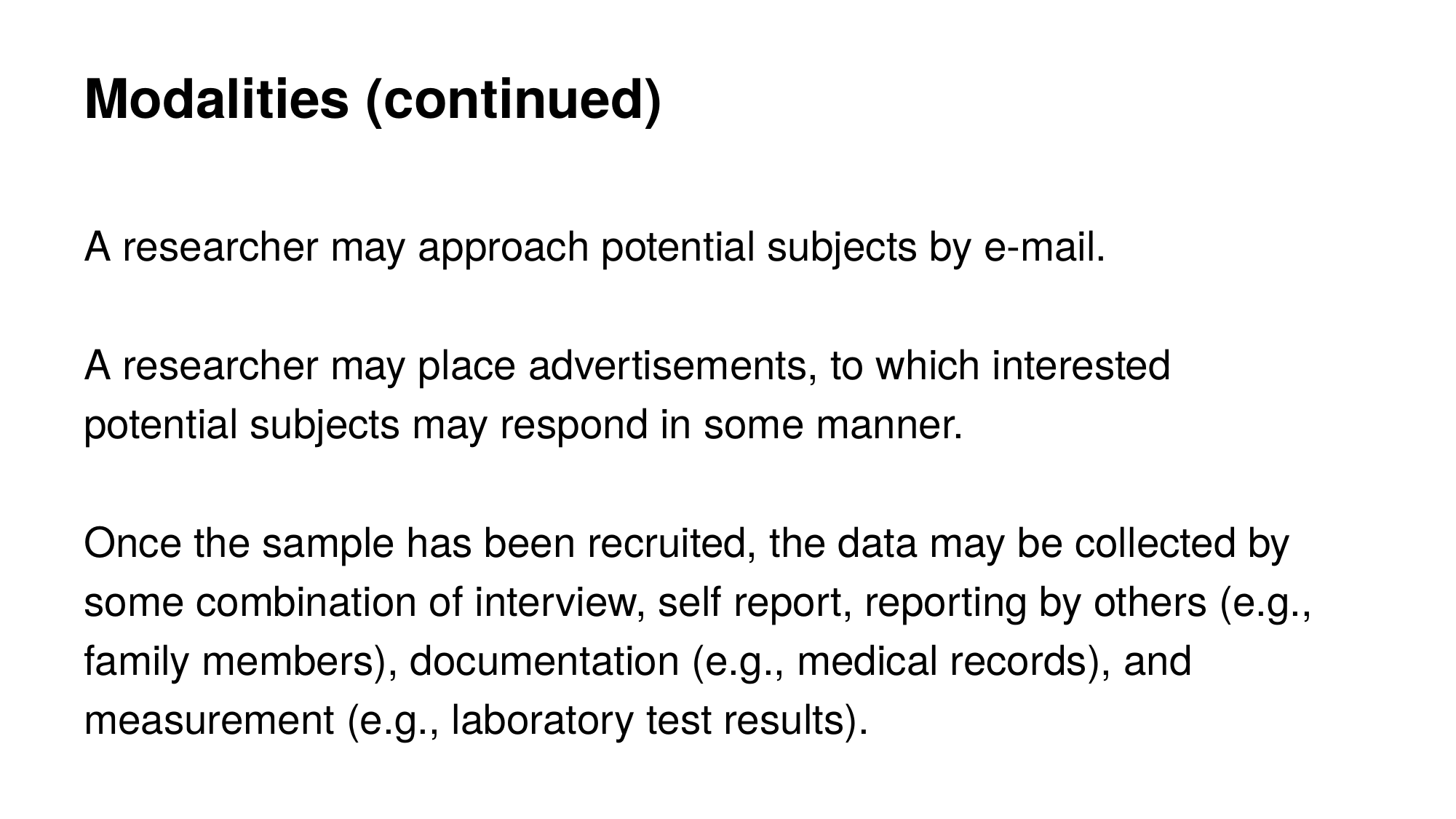

# Modalities (continued)
A researcher may approach potential subjects by e-mail.

A researcher may place advertisements, to which interested potential subjects may respond in some manner.

Once the sample has been recruited, the data may be collected by some combination of interview, self report, reporting by others (e.g., family members), documentation (e.g., medical records), and measurement (e.g., laboratory test results).